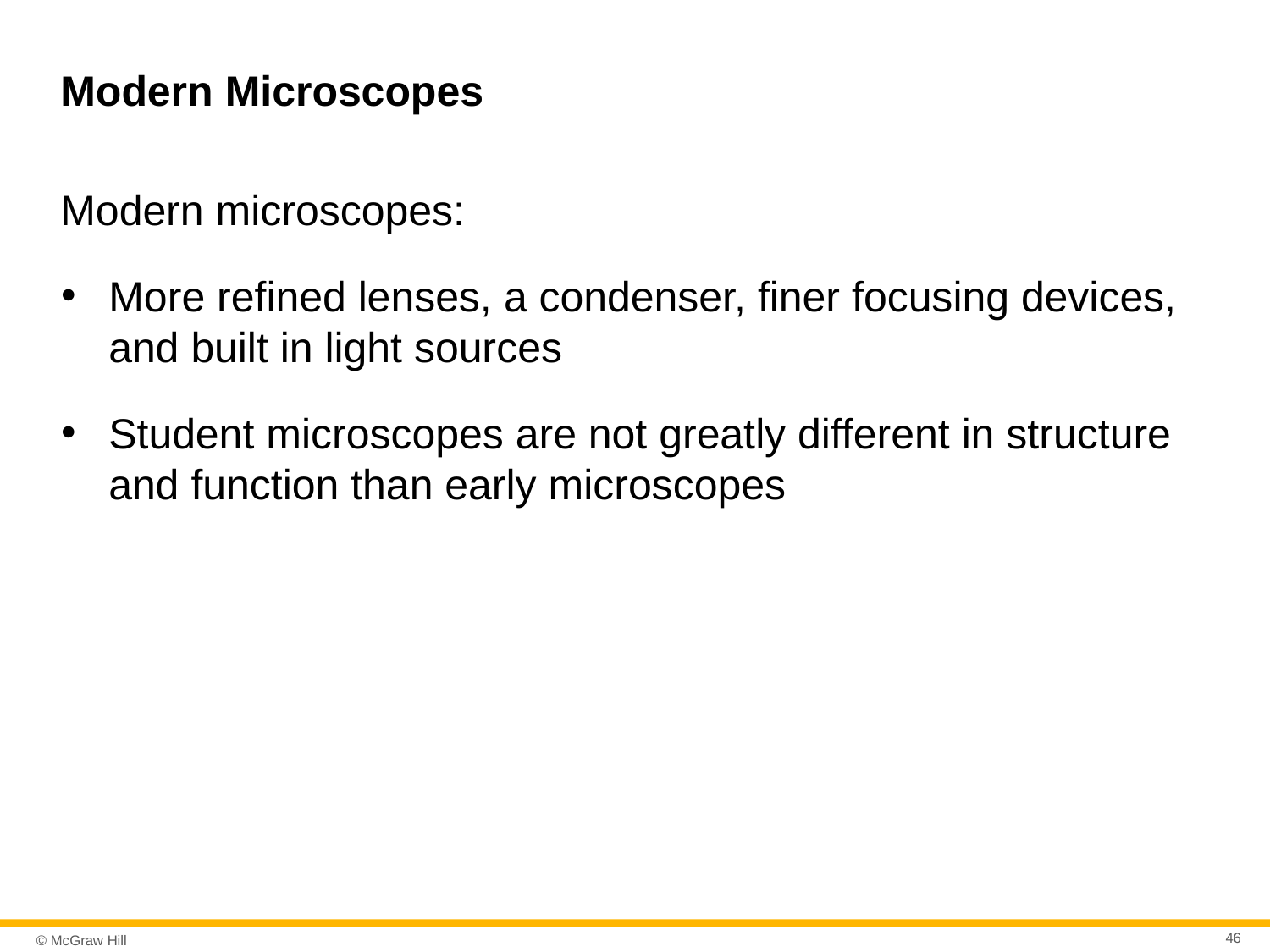

# Modern Microscopes
Modern microscopes:
More refined lenses, a condenser, finer focusing devices, and built in light sources
Student microscopes are not greatly different in structure and function than early microscopes